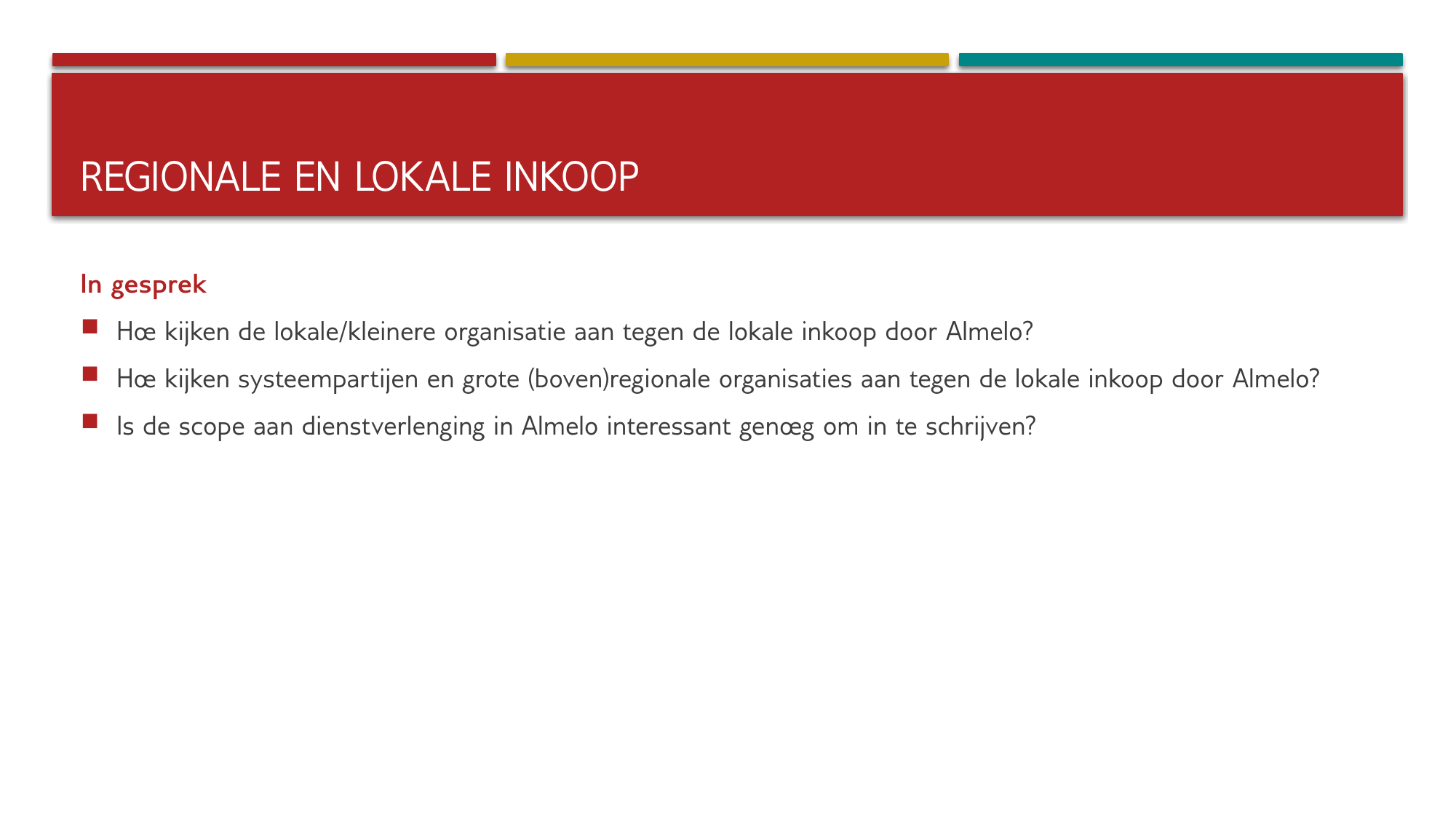

# Regionale en lokale inkoop
In gesprek
Hoe kijken de lokale/kleinere organisatie aan tegen de lokale inkoop door Almelo?
Hoe kijken systeempartijen en grote (boven)regionale organisaties aan tegen de lokale inkoop door Almelo?
Is de scope aan dienstverlenging in Almelo interessant genoeg om in te schrijven?